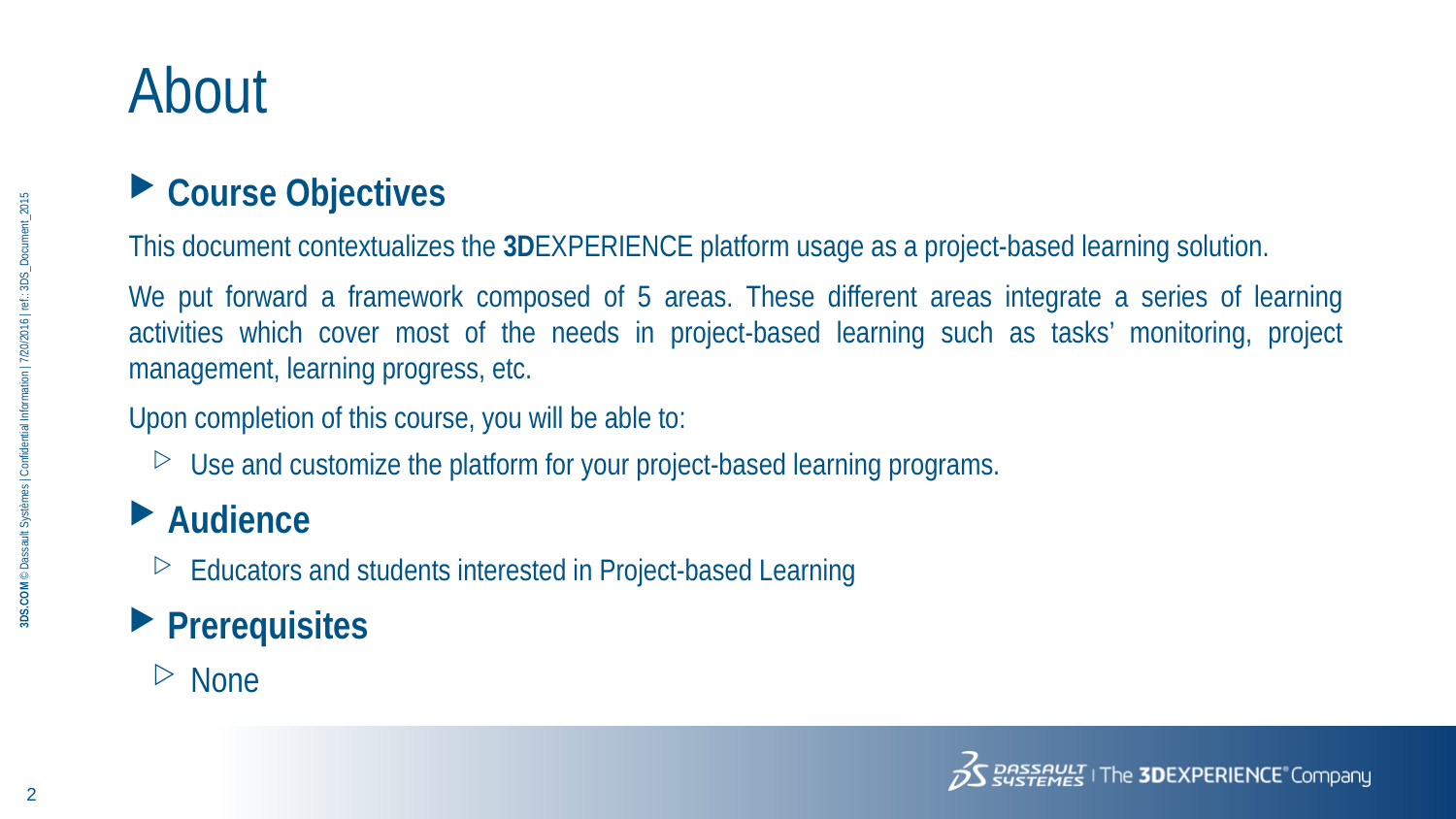

# About
Course Objectives
This document contextualizes the 3DEXPERIENCE platform usage as a project-based learning solution.
We put forward a framework composed of 5 areas. These different areas integrate a series of learning activities which cover most of the needs in project-based learning such as tasks’ monitoring, project management, learning progress, etc.
Upon completion of this course, you will be able to:
Use and customize the platform for your project-based learning programs.
Audience
Educators and students interested in Project-based Learning
Prerequisites
None